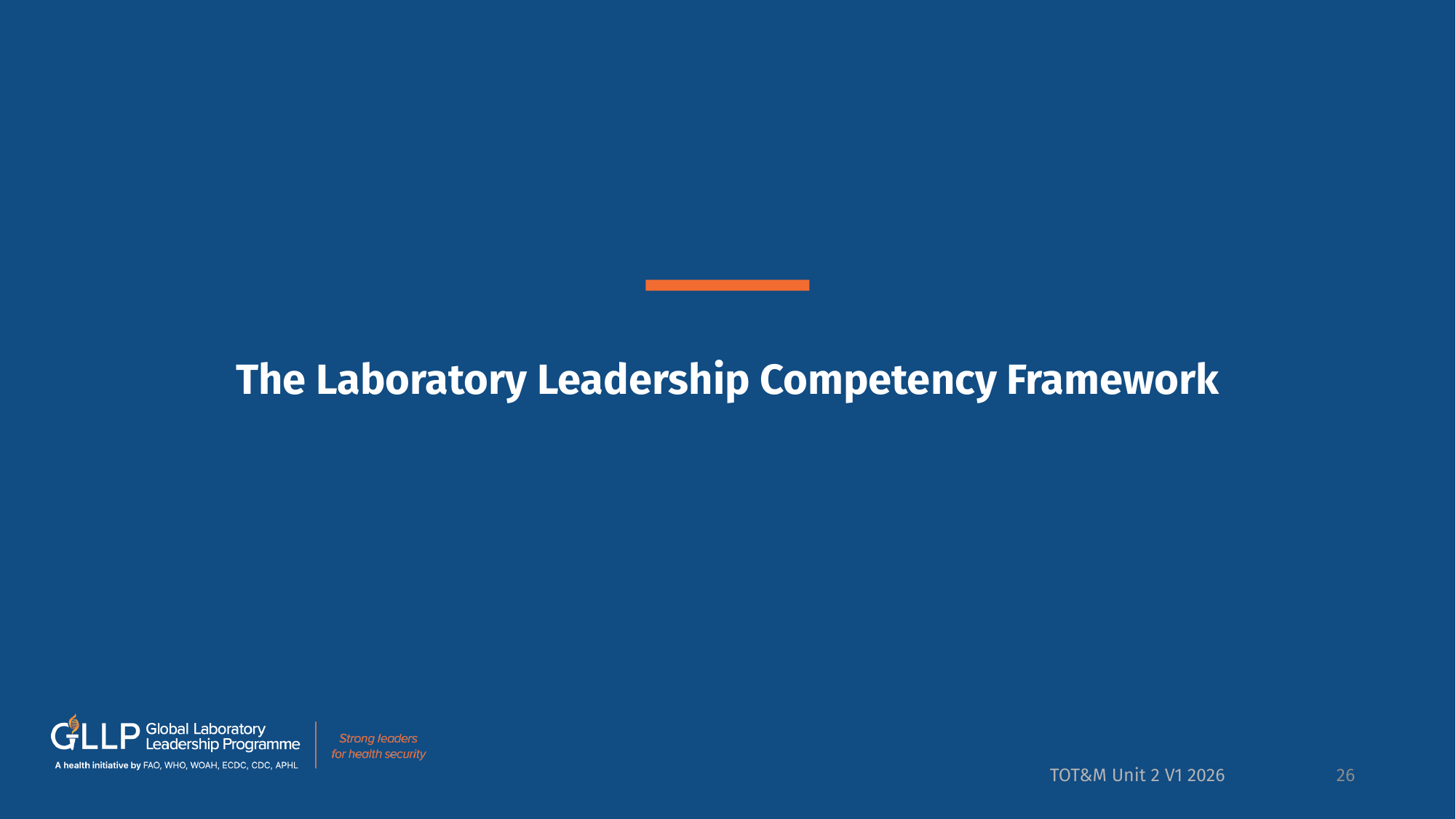

# The Laboratory Leadership Competency Framework
TOT&M Unit 2 V1 2026
26